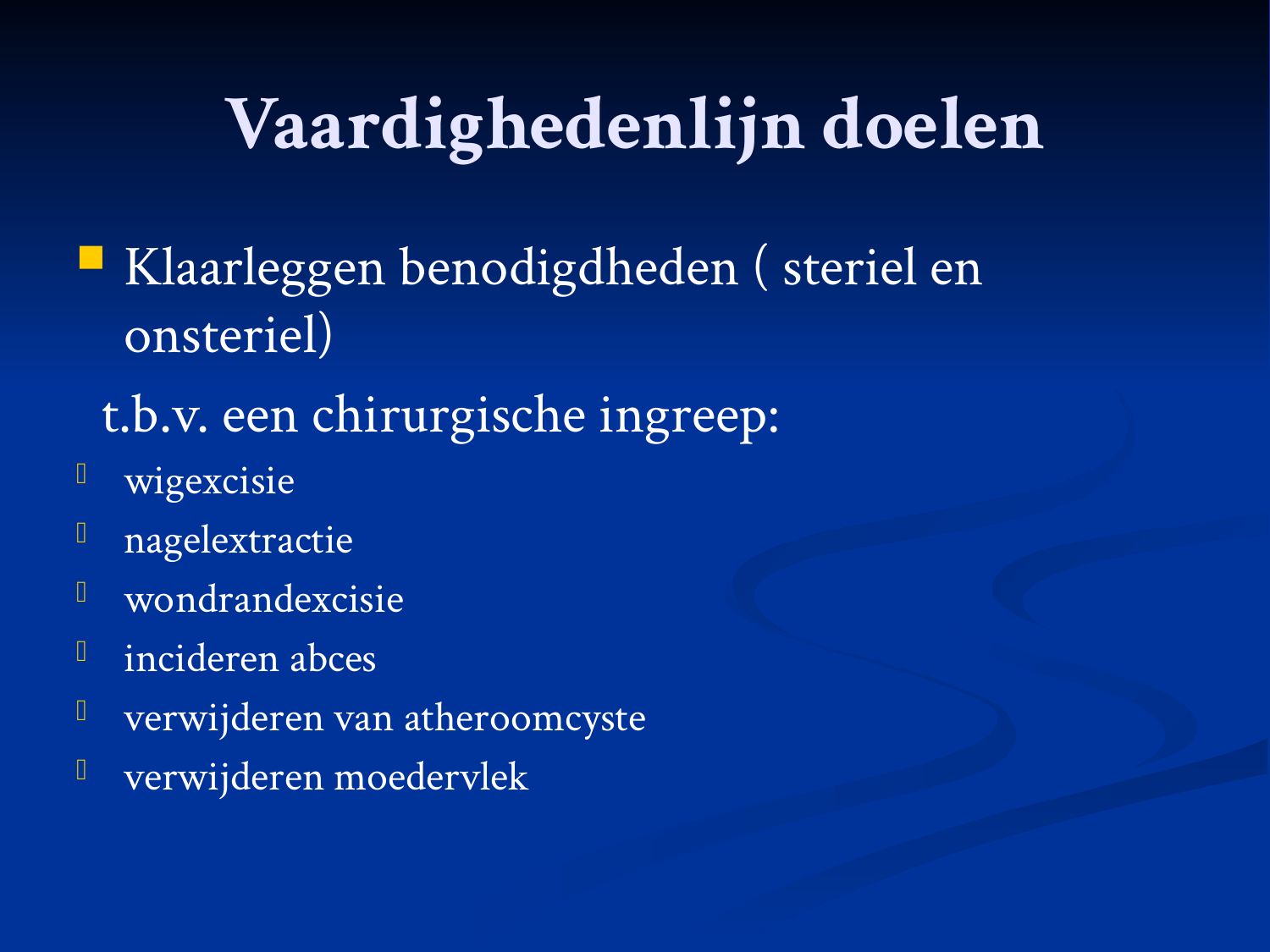

# Vaardighedenlijn doelen
Klaarleggen benodigdheden ( steriel en onsteriel)
  t.b.v. een chirurgische ingreep:
wigexcisie
nagelextractie
wondrandexcisie
incideren abces
verwijderen van atheroomcyste
verwijderen moedervlek